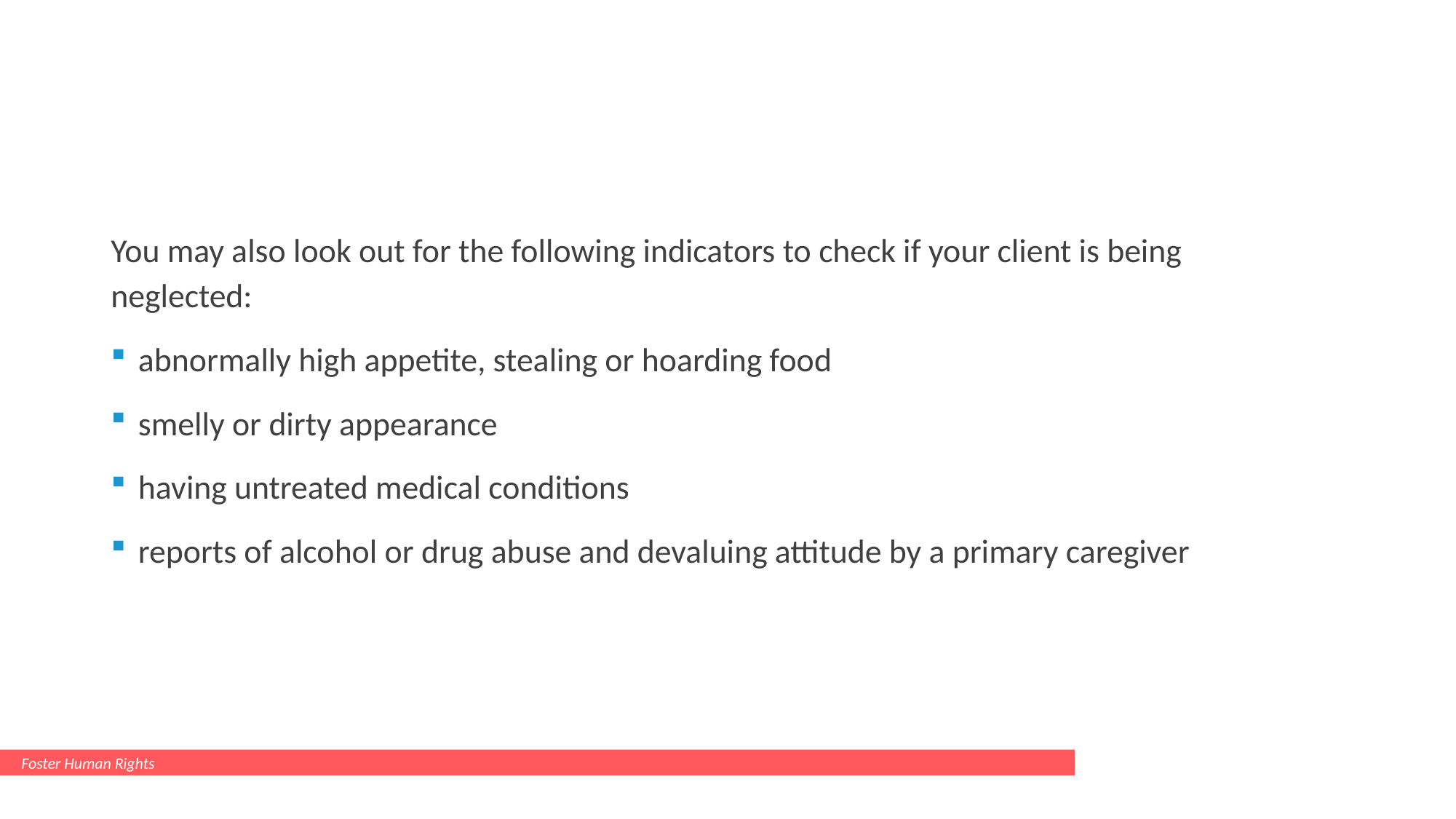

#
You may also look out for the following indicators to check if your client is being neglected:
abnormally high appetite, stealing or hoarding food
smelly or dirty appearance
having untreated medical conditions
reports of alcohol or drug abuse and devaluing attitude by a primary caregiver
Foster Human Rights